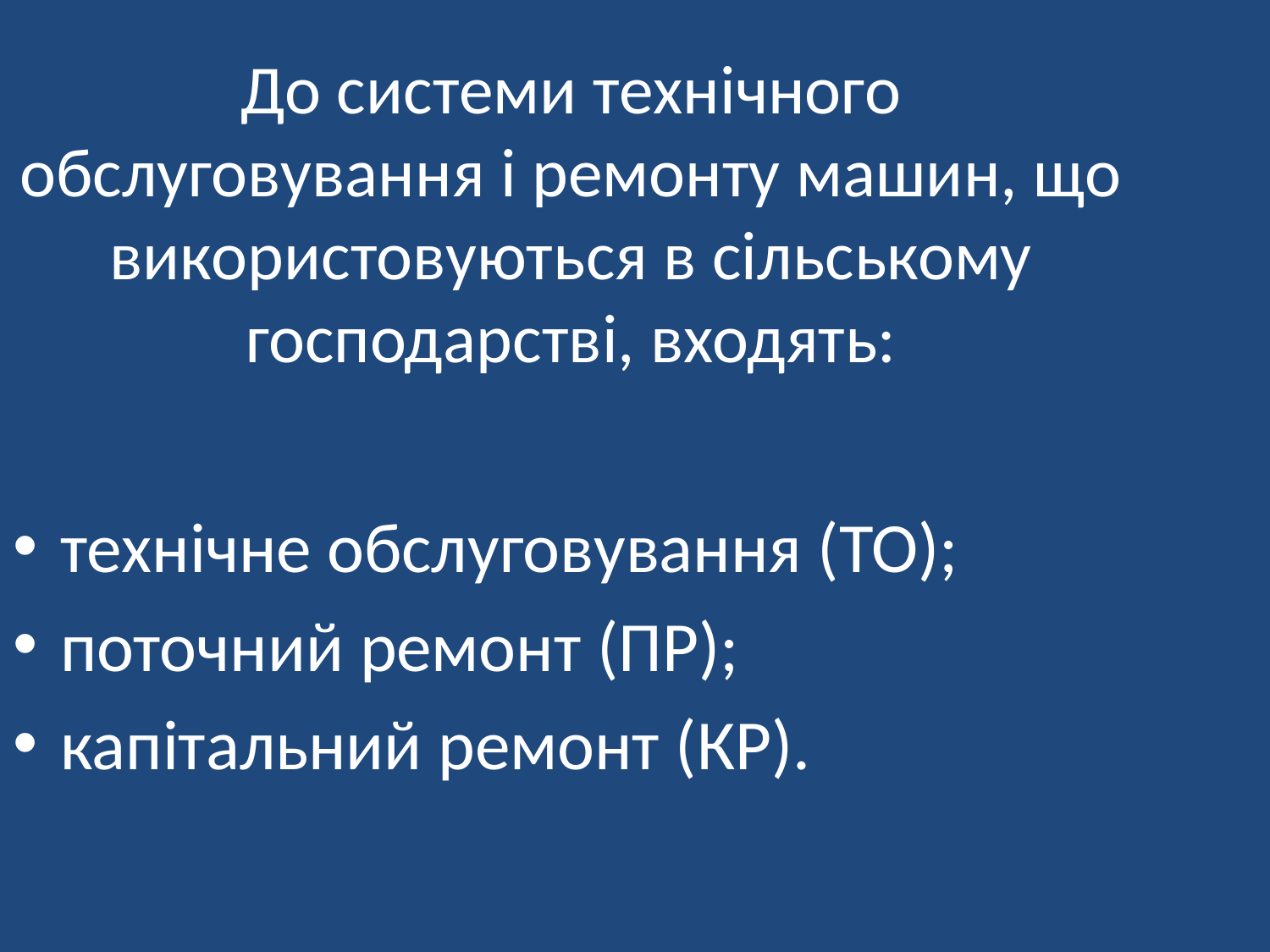

До системи технічного обслуговування і ремонту машин, що використовуються в сільському господарстві, входять:
технічне обслуговування (ТО);
поточний ремонт (ПР);
капітальний ремонт (КР).